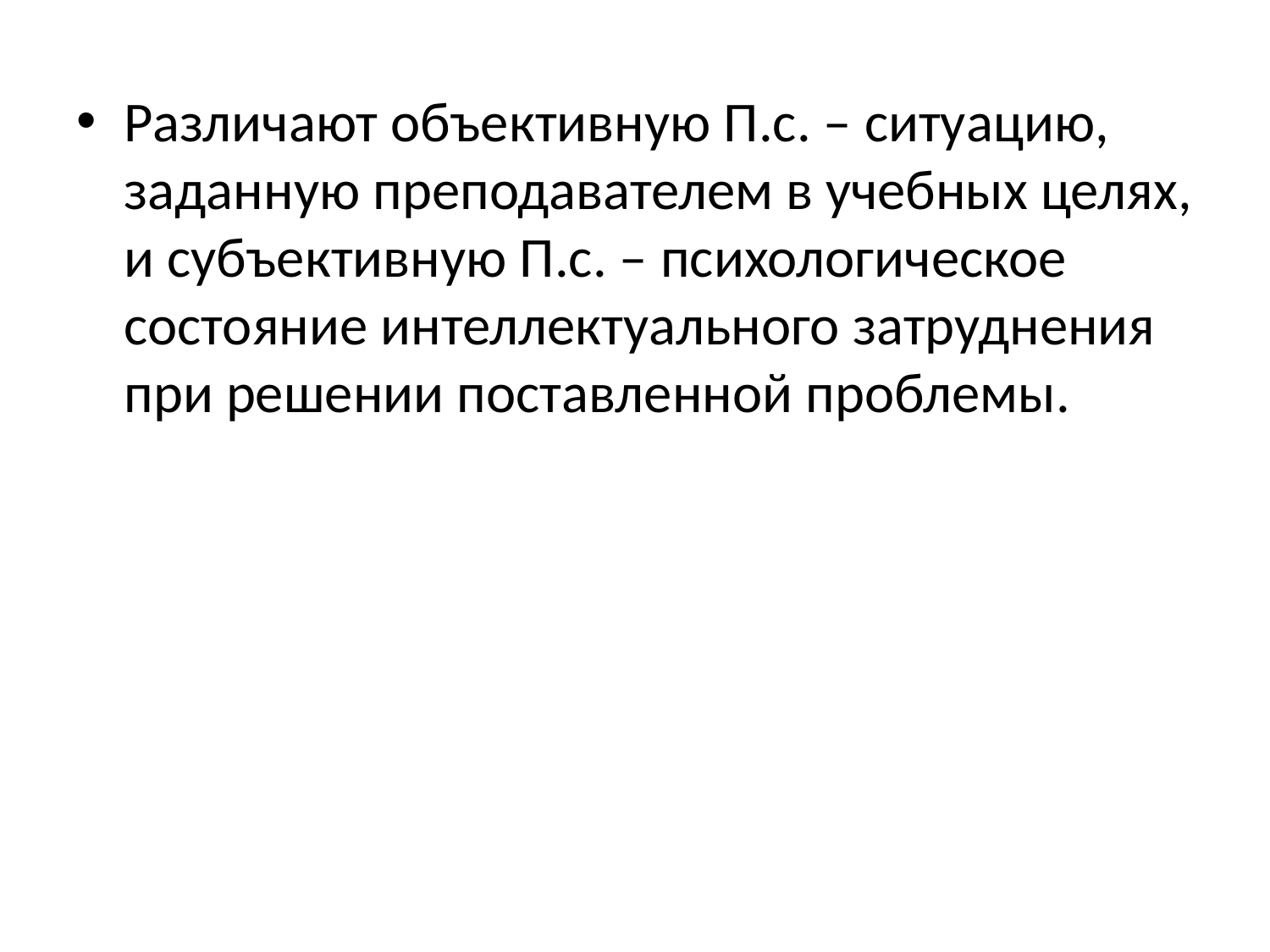

Различают объективную П.с. – ситуацию, заданную преподавателем в учебных целях, и субъективную П.с. – психологическое состояние интеллектуального затруднения при решении поставленной проблемы.